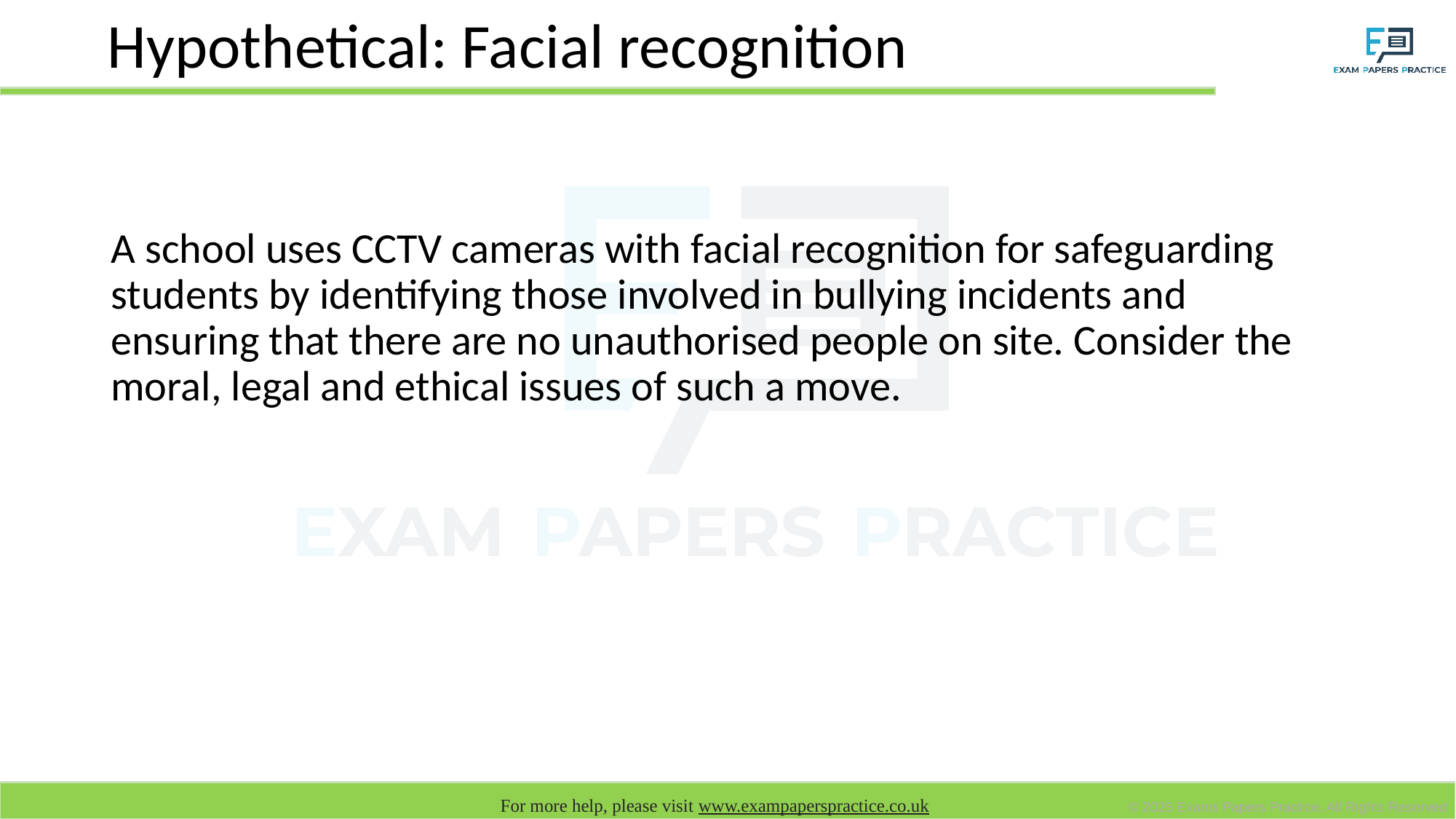

# Hypothetical: Facial recognition
A school uses CCTV cameras with facial recognition for safeguarding students by identifying those involved in bullying incidents and ensuring that there are no unauthorised people on site. Consider the moral, legal and ethical issues of such a move.